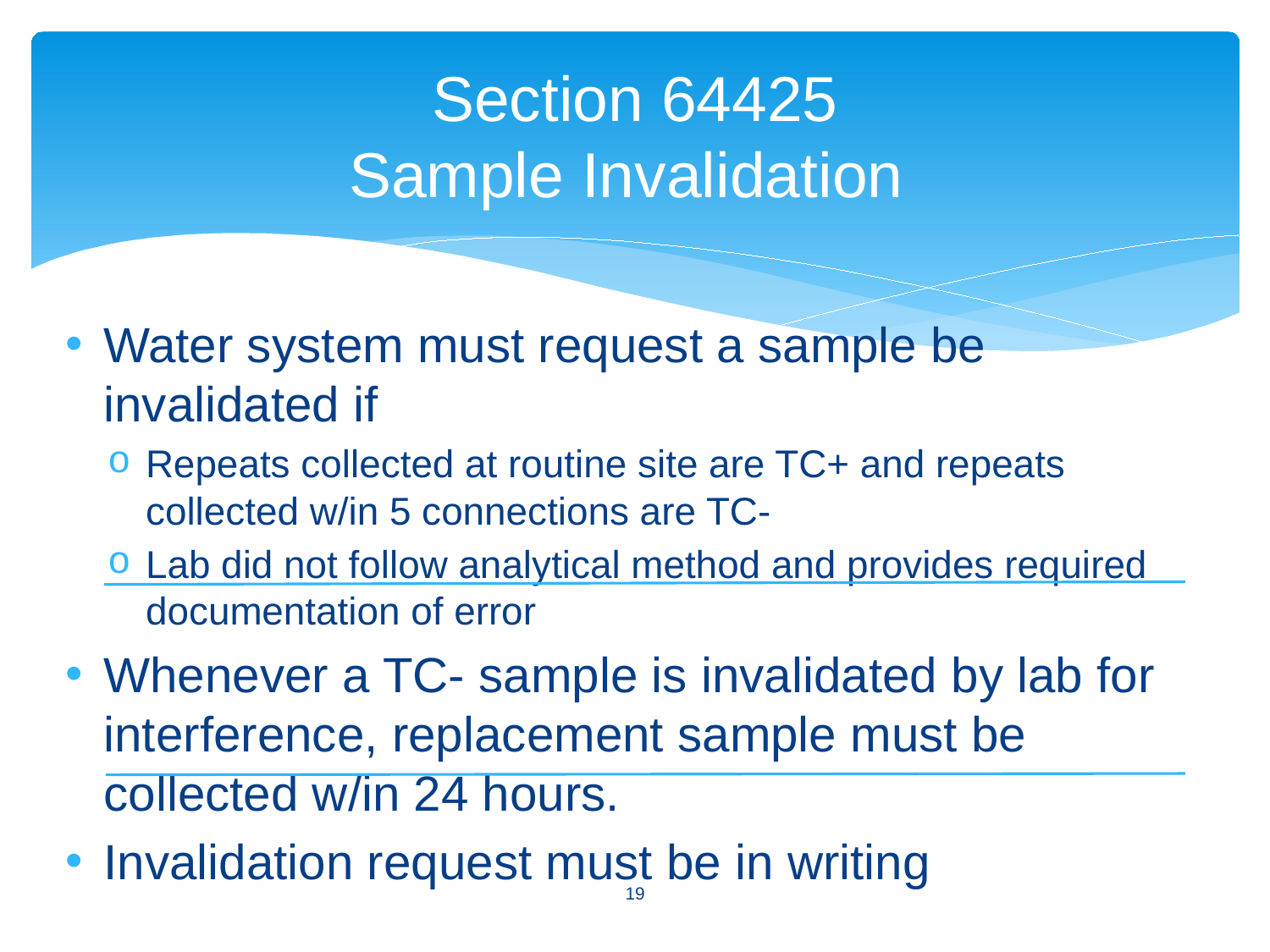

# Section 64425 Sample Invalidation
Water system must request a sample be invalidated if
Repeats collected at routine site are TC+ and repeats collected w/in 5 connections are TC-
Lab did not follow analytical method and provides required documentation of error
Whenever a TC- sample is invalidated by lab for interference, replacement sample must be collected w/in 24 hours.
Invalidation request must be in writing

19